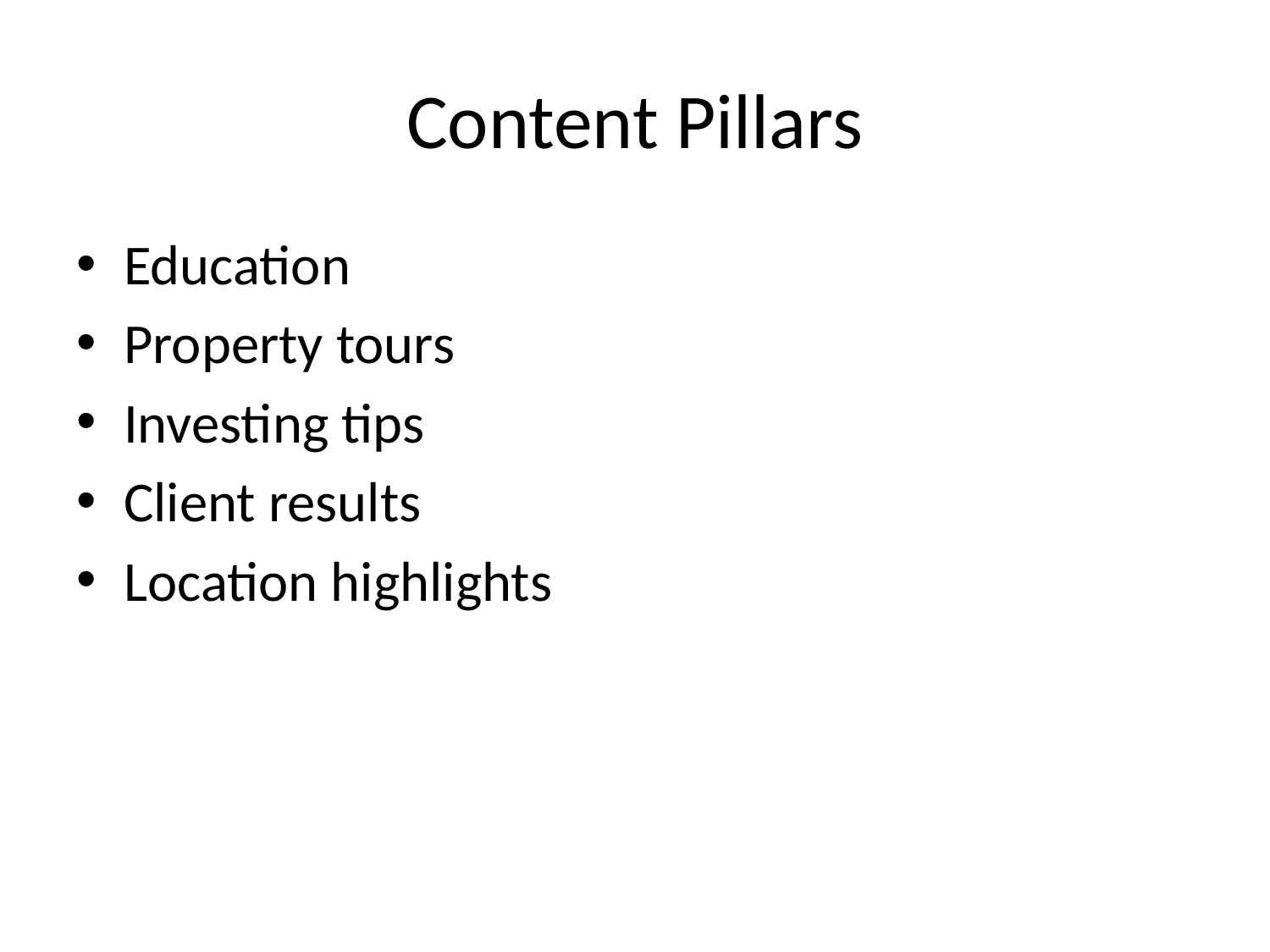

# Content Pillars
Education
Property tours
Investing tips
Client results
Location highlights